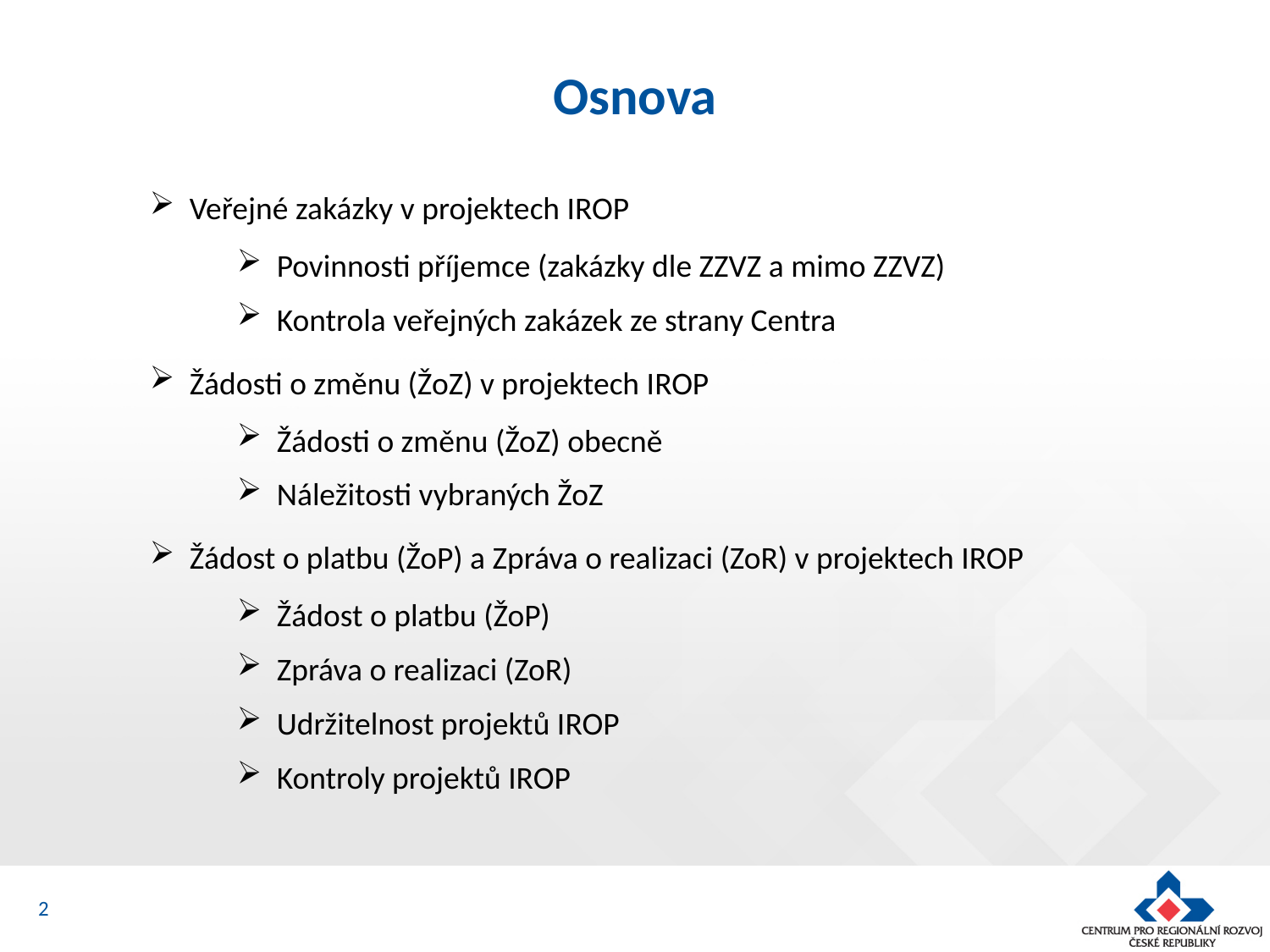

# Osnova
Veřejné zakázky v projektech IROP
Povinnosti příjemce (zakázky dle ZZVZ a mimo ZZVZ)
Kontrola veřejných zakázek ze strany Centra
Žádosti o změnu (ŽoZ) v projektech IROP
Žádosti o změnu (ŽoZ) obecně
Náležitosti vybraných ŽoZ
Žádost o platbu (ŽoP) a Zpráva o realizaci (ZoR) v projektech IROP
Žádost o platbu (ŽoP)
Zpráva o realizaci (ZoR)
Udržitelnost projektů IROP
Kontroly projektů IROP

2